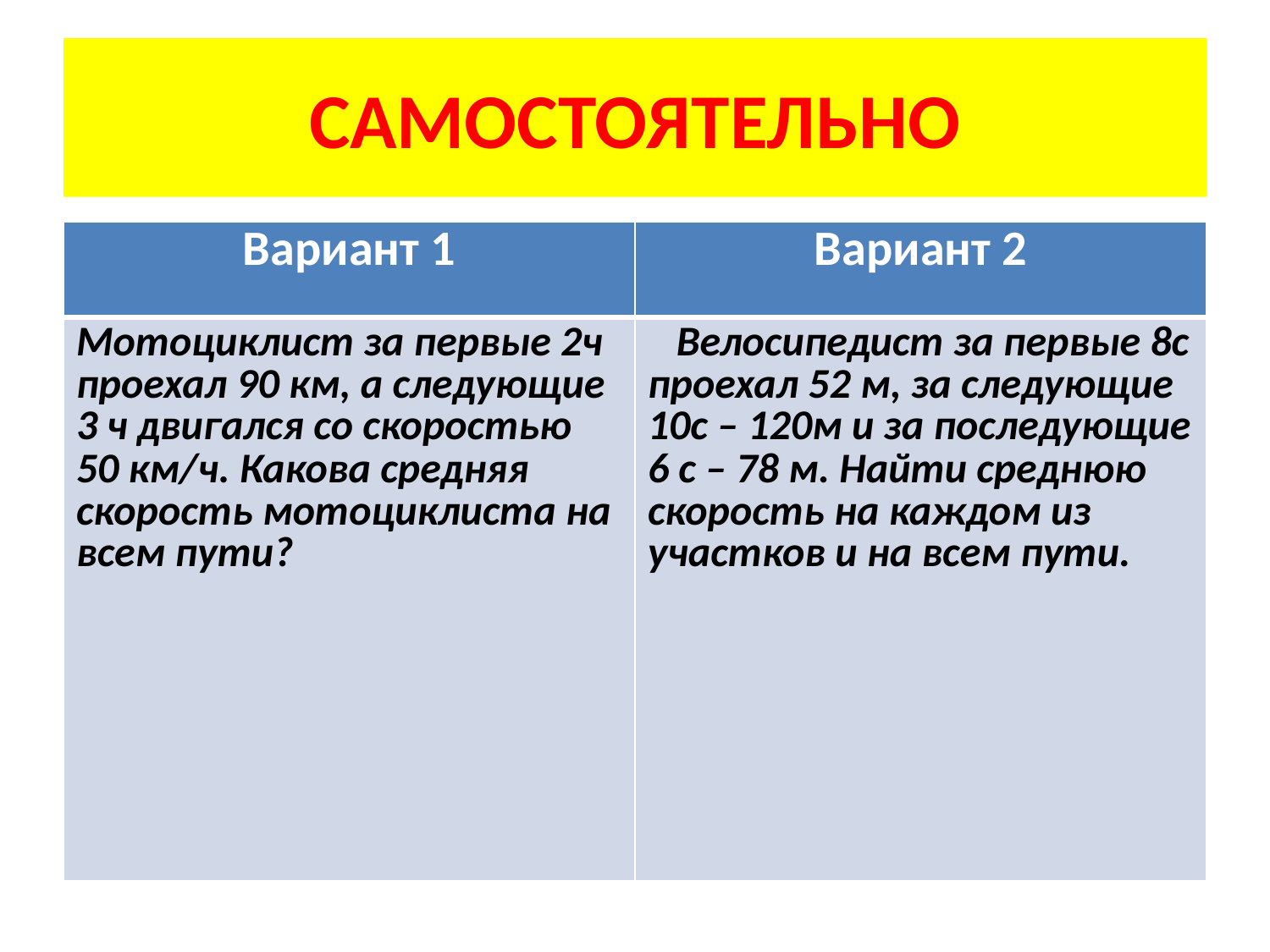

# САМОСТОЯТЕЛЬНО
| Вариант 1 | Вариант 2 |
| --- | --- |
| Мотоциклист за первые 2ч проехал 90 км, а следующие 3 ч двигался со скоростью 50 км/ч. Какова средняя скорость мотоциклиста на всем пути? | Велосипедист за первые 8с проехал 52 м, за следующие 10с – 120м и за последующие 6 с – 78 м. Найти среднюю скорость на каждом из участков и на всем пути. |